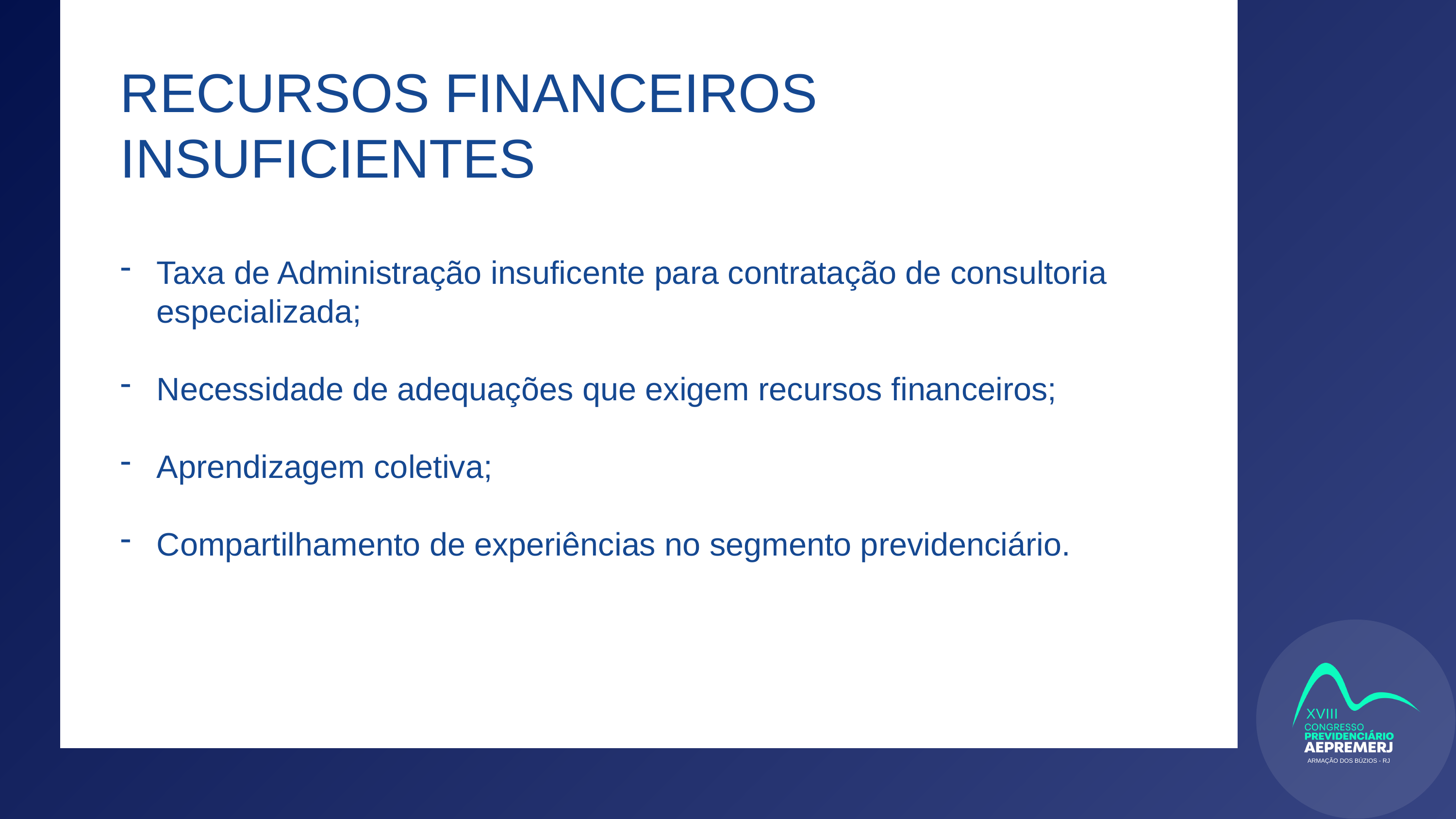

RECURSOS FINANCEIROS INSUFICIENTES
Taxa de Administração insuficente para contratação de consultoria especializada;

Necessidade de adequações que exigem recursos financeiros;

Aprendizagem coletiva;

Compartilhamento de experiências no segmento previdenciário.

XVIII

ARMAÇÃO DOS BÚZIOS - RJ